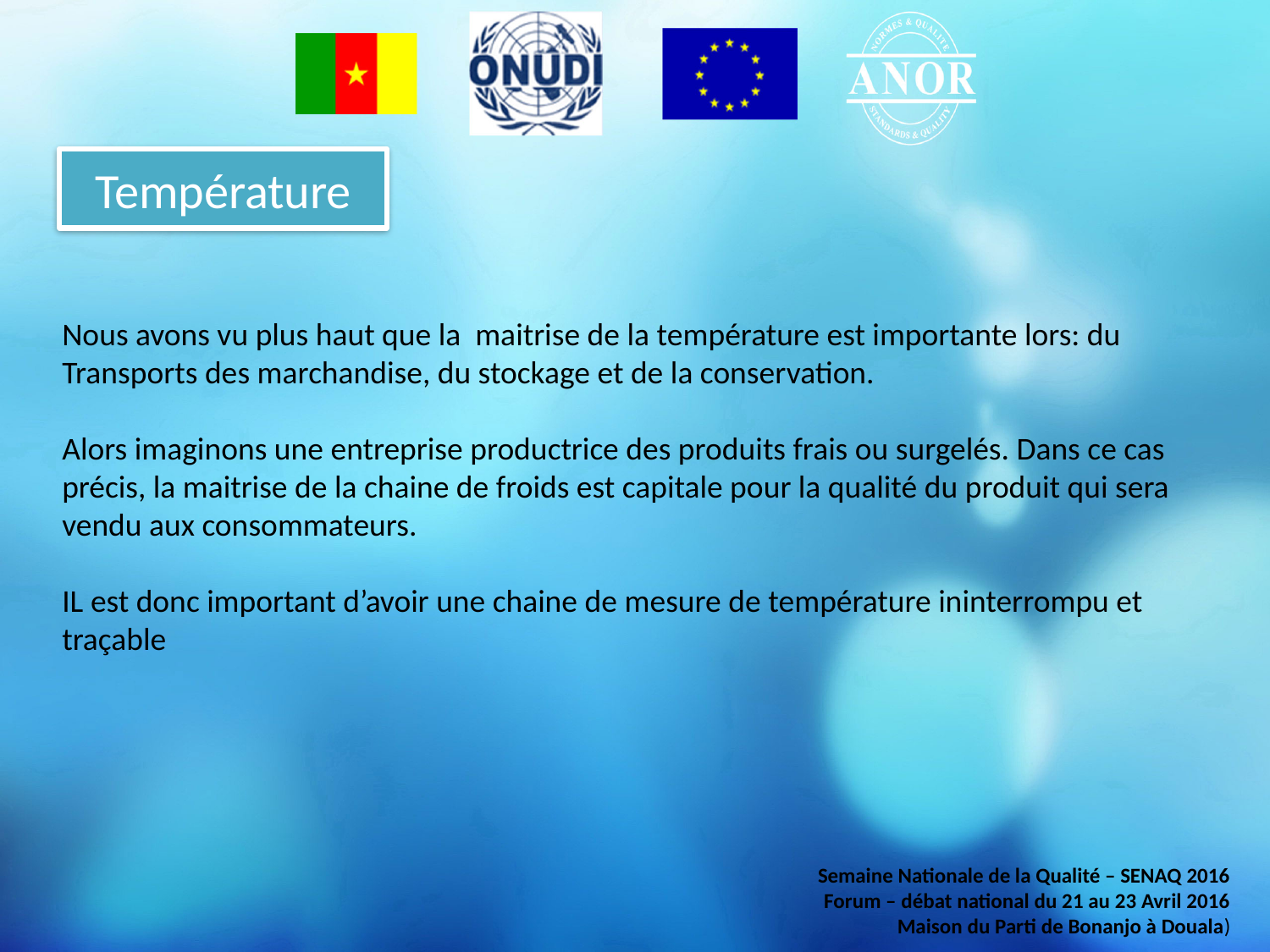

Température
Nous avons vu plus haut que la  maitrise de la température est importante lors: du Transports des marchandise, du stockage et de la conservation.

Alors imaginons une entreprise productrice des produits frais ou surgelés. Dans ce cas précis, la maitrise de la chaine de froids est capitale pour la qualité du produit qui sera vendu aux consommateurs.

IL est donc important d’avoir une chaine de mesure de température ininterrompu et traçable
Semaine Nationale de la Qualité – SENAQ 2016
Forum – débat national du 21 au 23 Avril 2016
Maison du Parti de Bonanjo à Douala)